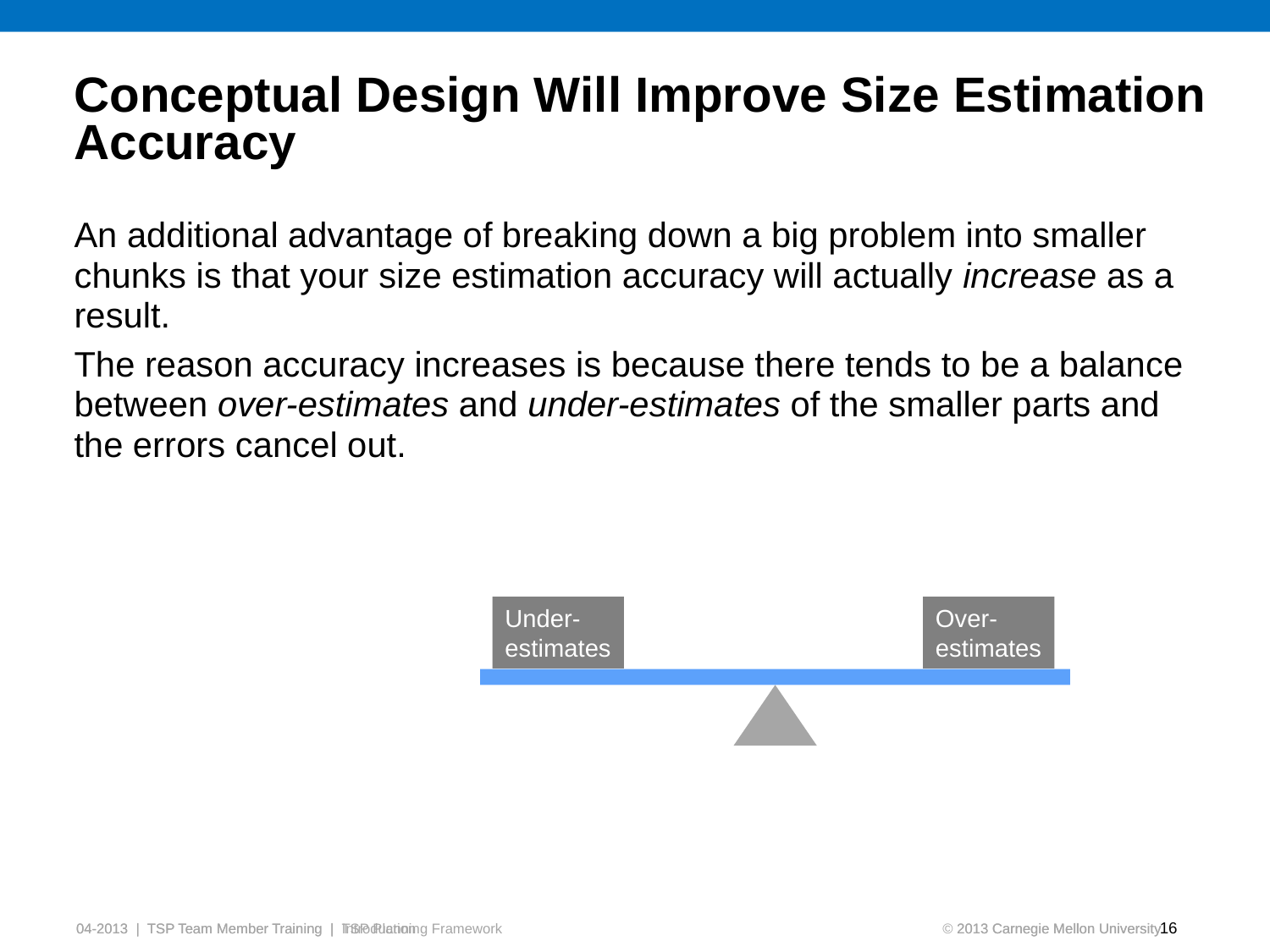

# Conceptual Design Will Improve Size Estimation Accuracy
An additional advantage of breaking down a big problem into smaller chunks is that your size estimation accuracy will actually increase as a result.
The reason accuracy increases is because there tends to be a balance between over-estimates and under-estimates of the smaller parts and the errors cancel out.
Under-
estimates
Over-
estimates